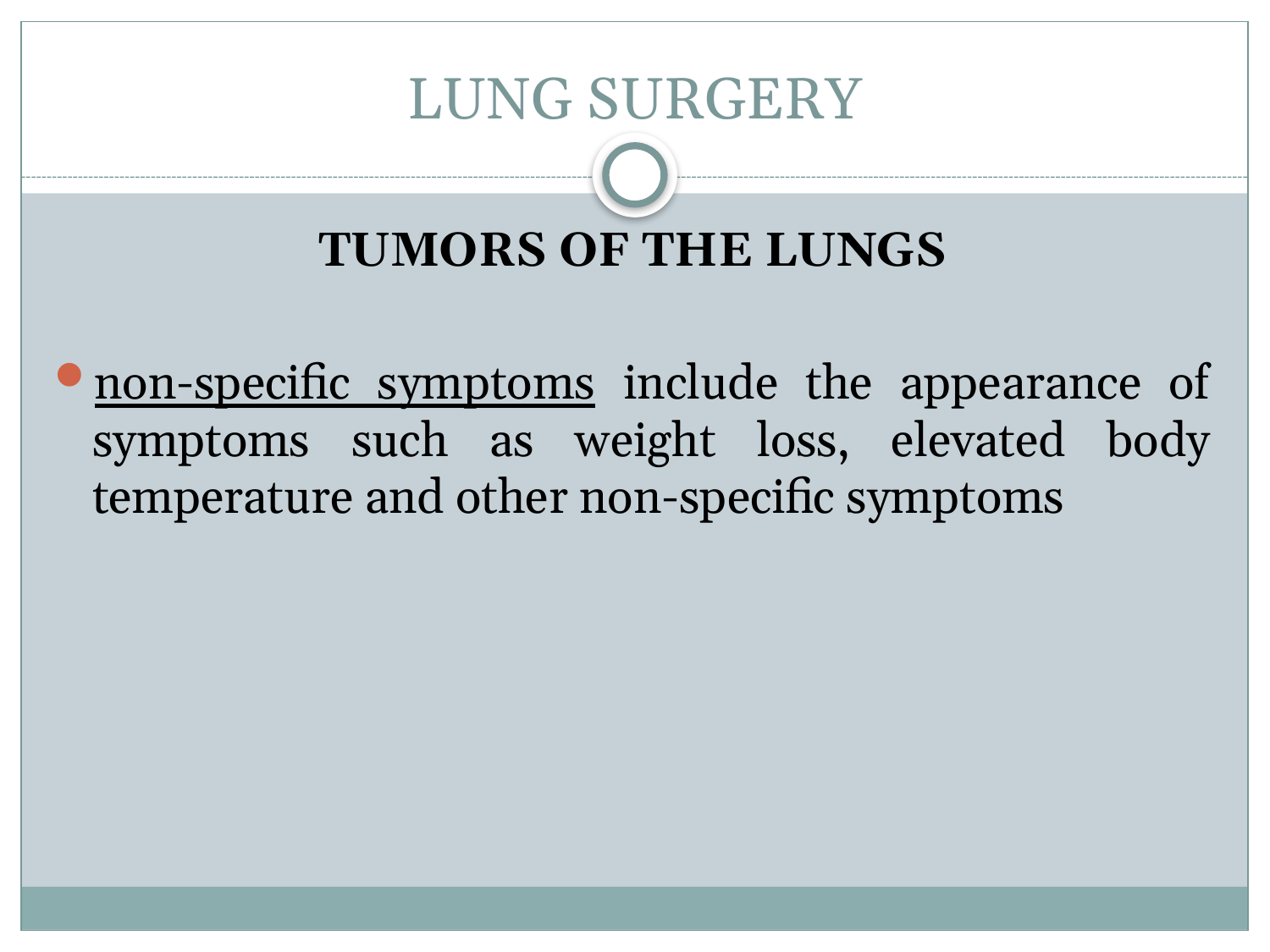

# LUNG SURGERY
TUMORS OF THE LUNGS

non-specific symptoms include the appearance of symptoms such as weight loss, elevated body temperature and other non-specific symptoms